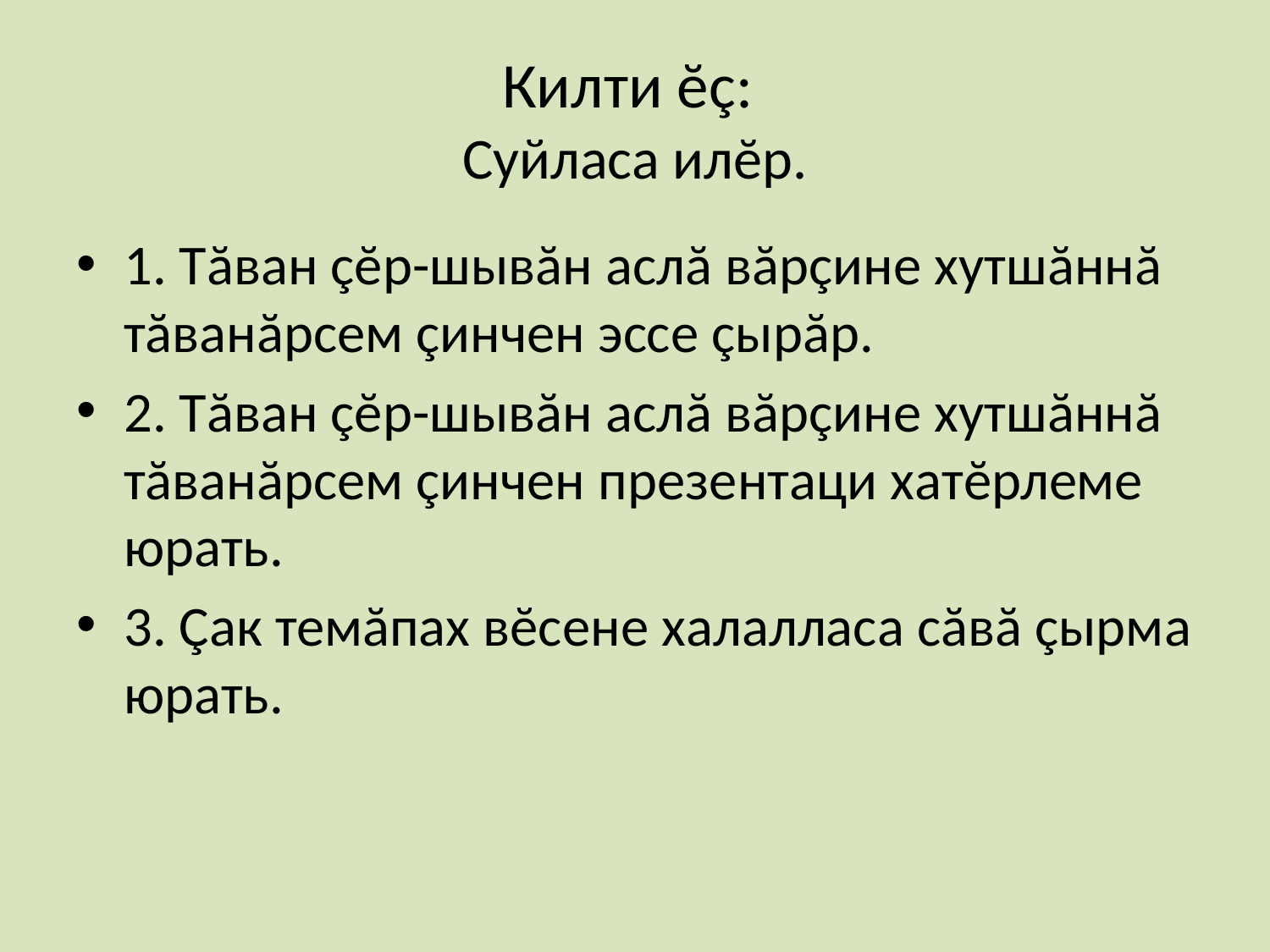

# Килти ĕç: Суйласа илĕр.
1. Тăван çĕр-шывăн аслă вăрçине хутшăннă тăванăрсем çинчен эссе çырăр.
2. Тăван çĕр-шывăн аслă вăрçине хутшăннă тăванăрсем çинчен презентаци хатĕрлеме юрать.
3. Çак темăпах вĕсене халалласа сăвă çырма юрать.